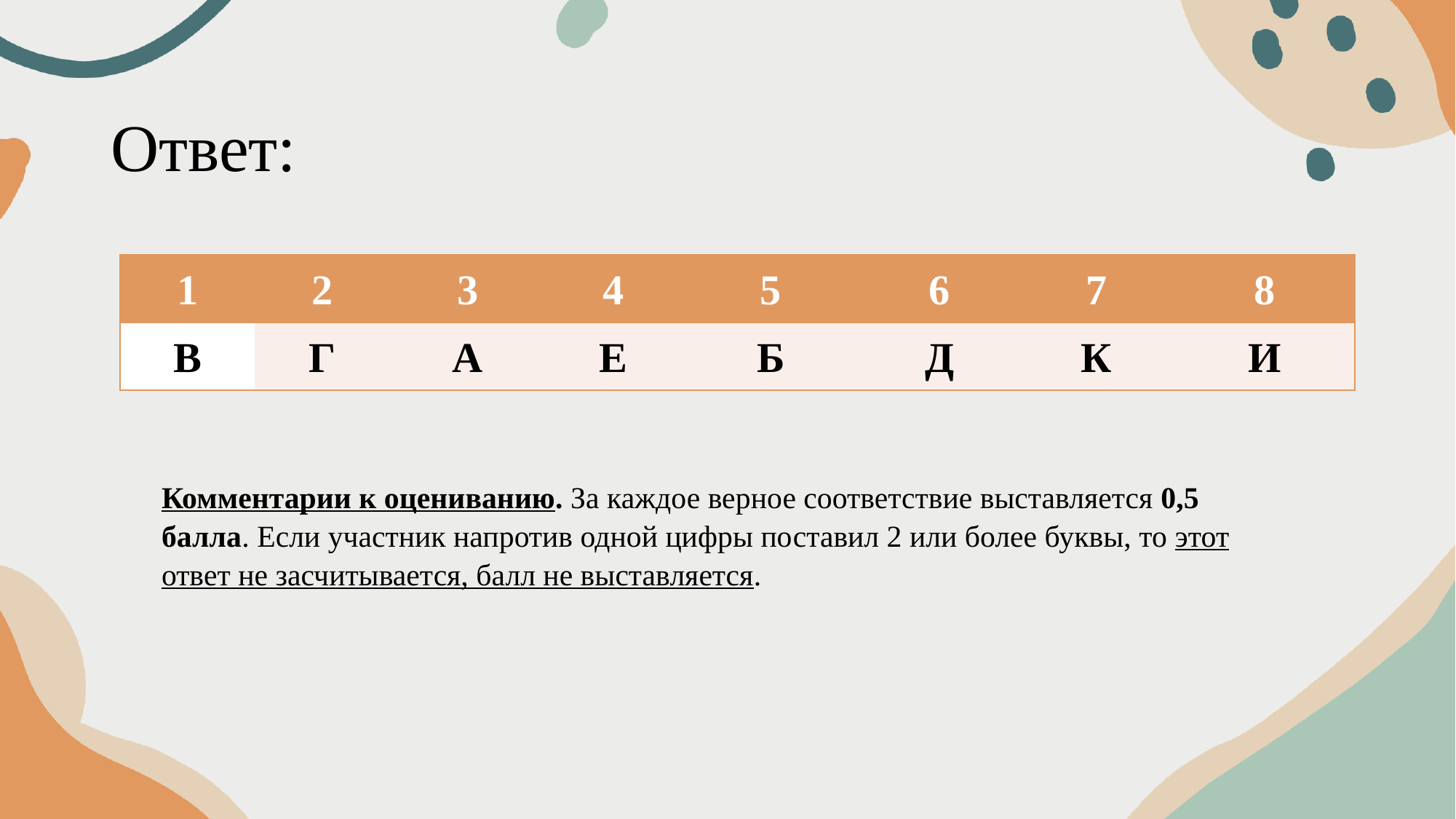

# Ответ:
| 1 | 2 | 3 | 4 | 5 | 6 | 7 | 8 |
| --- | --- | --- | --- | --- | --- | --- | --- |
| В | Г | А | Е | Б | Д | К | И |
Комментарии к оцениванию. За каждое верное соответствие выставляется 0,5 балла. Если участник напротив одной цифры поставил 2 или более буквы, то этот ответ не засчитывается, балл не выставляется.